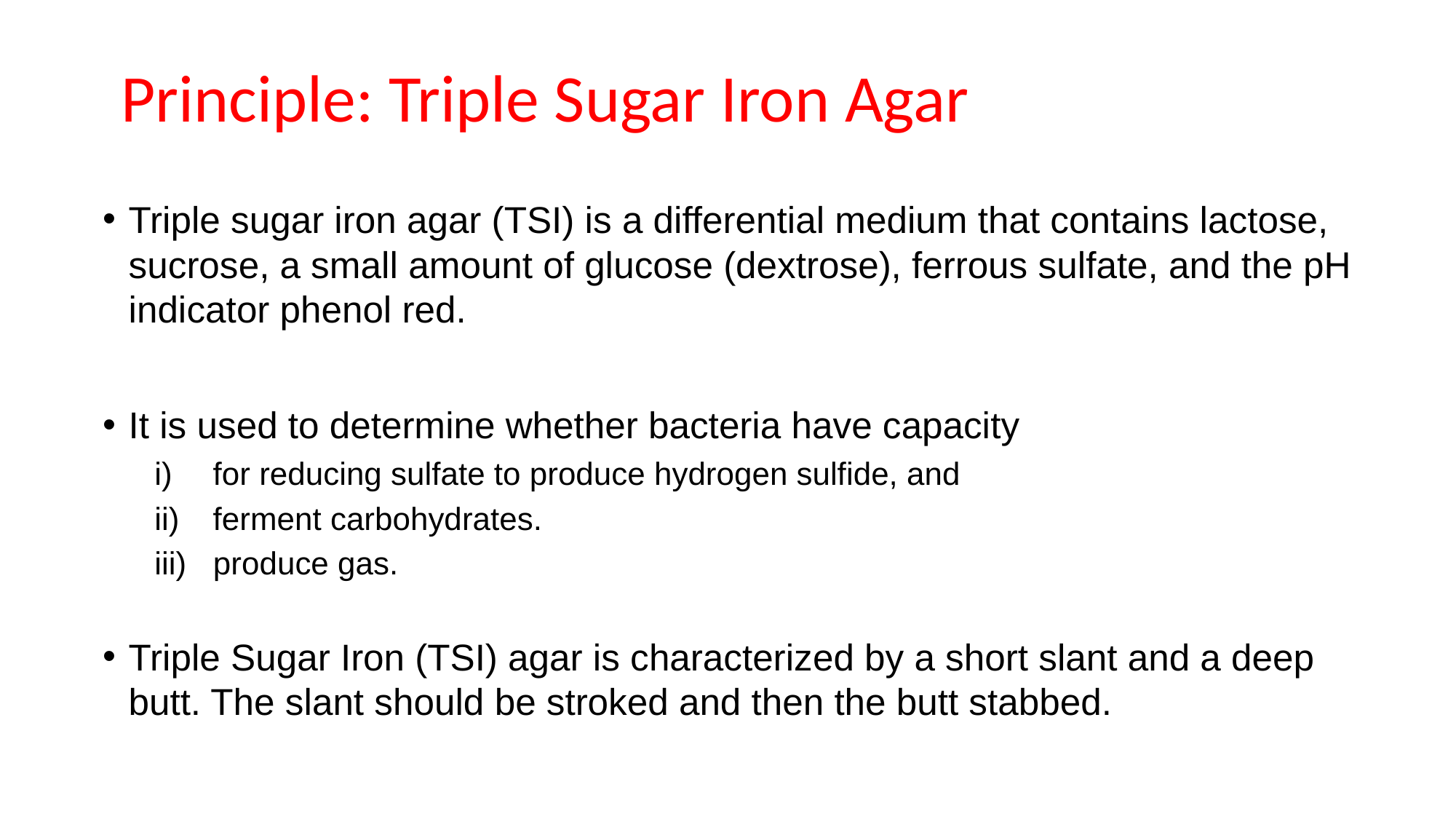

# Principle: Triple Sugar Iron Agar
Triple sugar iron agar (TSI) is a differential medium that contains lactose, sucrose, a small amount of glucose (dextrose), ferrous sulfate, and the pH indicator phenol red.

It is used to determine whether bacteria have capacity
for reducing sulfate to produce hydrogen sulfide, and
ferment carbohydrates.
iii)   produce gas.

Triple Sugar Iron (TSI) agar is characterized by a short slant and a deep butt. The slant should be stroked and then the butt stabbed.